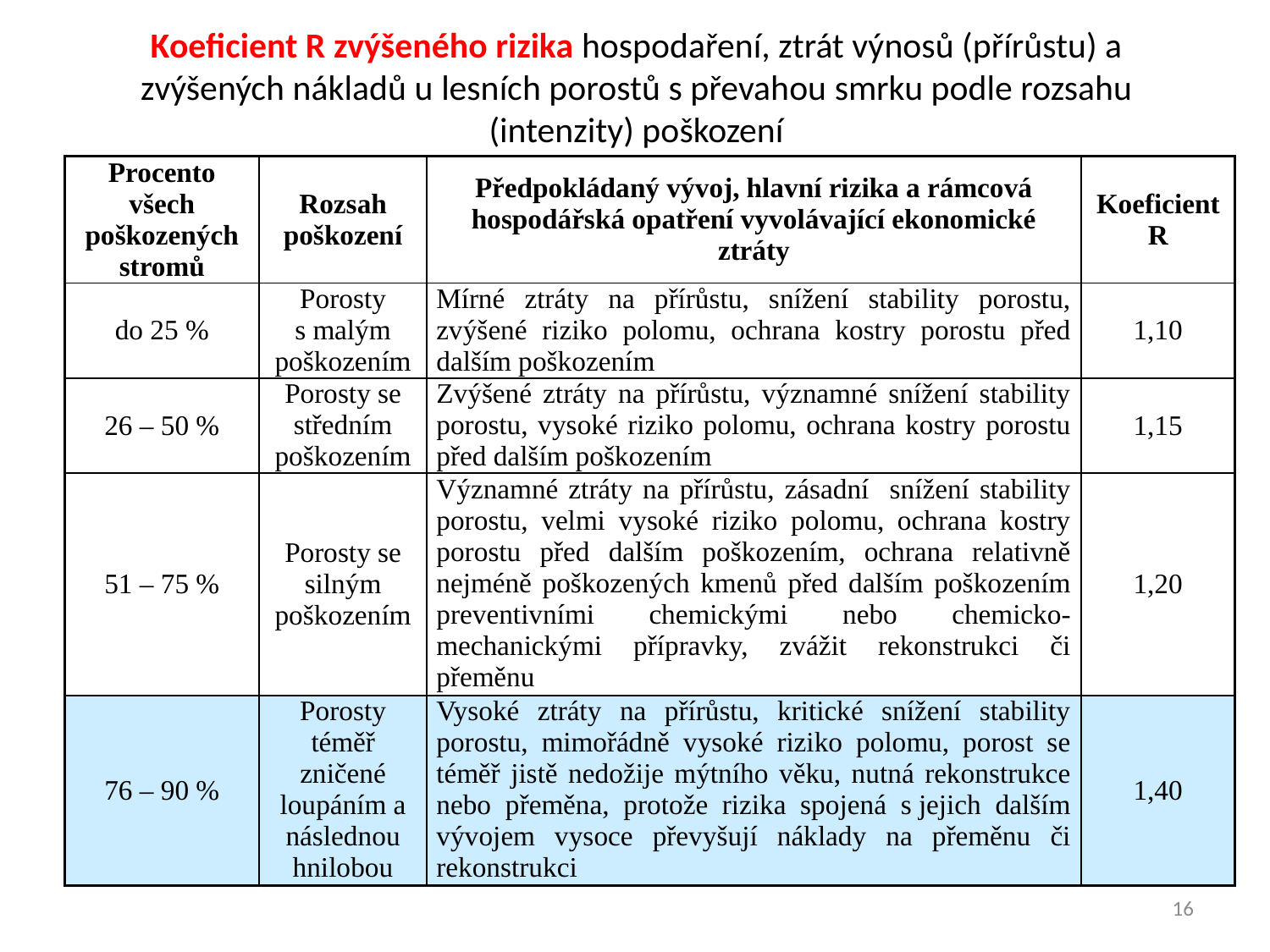

# Koeficient R zvýšeného rizika hospodaření, ztrát výnosů (přírůstu) a zvýšených nákladů u lesních porostů s převahou smrku podle rozsahu (intenzity) poškození
| Procento všech poškozených stromů | Rozsah poškození | Předpokládaný vývoj, hlavní rizika a rámcová hospodářská opatření vyvolávající ekonomické ztráty | Koeficient R |
| --- | --- | --- | --- |
| do 25 % | Porosty s malým poškozením | Mírné ztráty na přírůstu, snížení stability porostu, zvýšené riziko polomu, ochrana kostry porostu před dalším poškozením | 1,10 |
| 26 – 50 % | Porosty se středním poškozením | Zvýšené ztráty na přírůstu, významné snížení stability porostu, vysoké riziko polomu, ochrana kostry porostu před dalším poškozením | 1,15 |
| 51 – 75 % | Porosty se silným poškozením | Významné ztráty na přírůstu, zásadní snížení stability porostu, velmi vysoké riziko polomu, ochrana kostry porostu před dalším poškozením, ochrana relativně nejméně poškozených kmenů před dalším poškozením preventivními chemickými nebo chemicko-mechanickými přípravky, zvážit rekonstrukci či přeměnu | 1,20 |
| 76 – 90 % | Porosty téměř zničené loupáním a následnou hnilobou | Vysoké ztráty na přírůstu, kritické snížení stability porostu, mimořádně vysoké riziko polomu, porost se téměř jistě nedožije mýtního věku, nutná rekonstrukce nebo přeměna, protože rizika spojená s jejich dalším vývojem vysoce převyšují náklady na přeměnu či rekonstrukci | 1,40 |
16